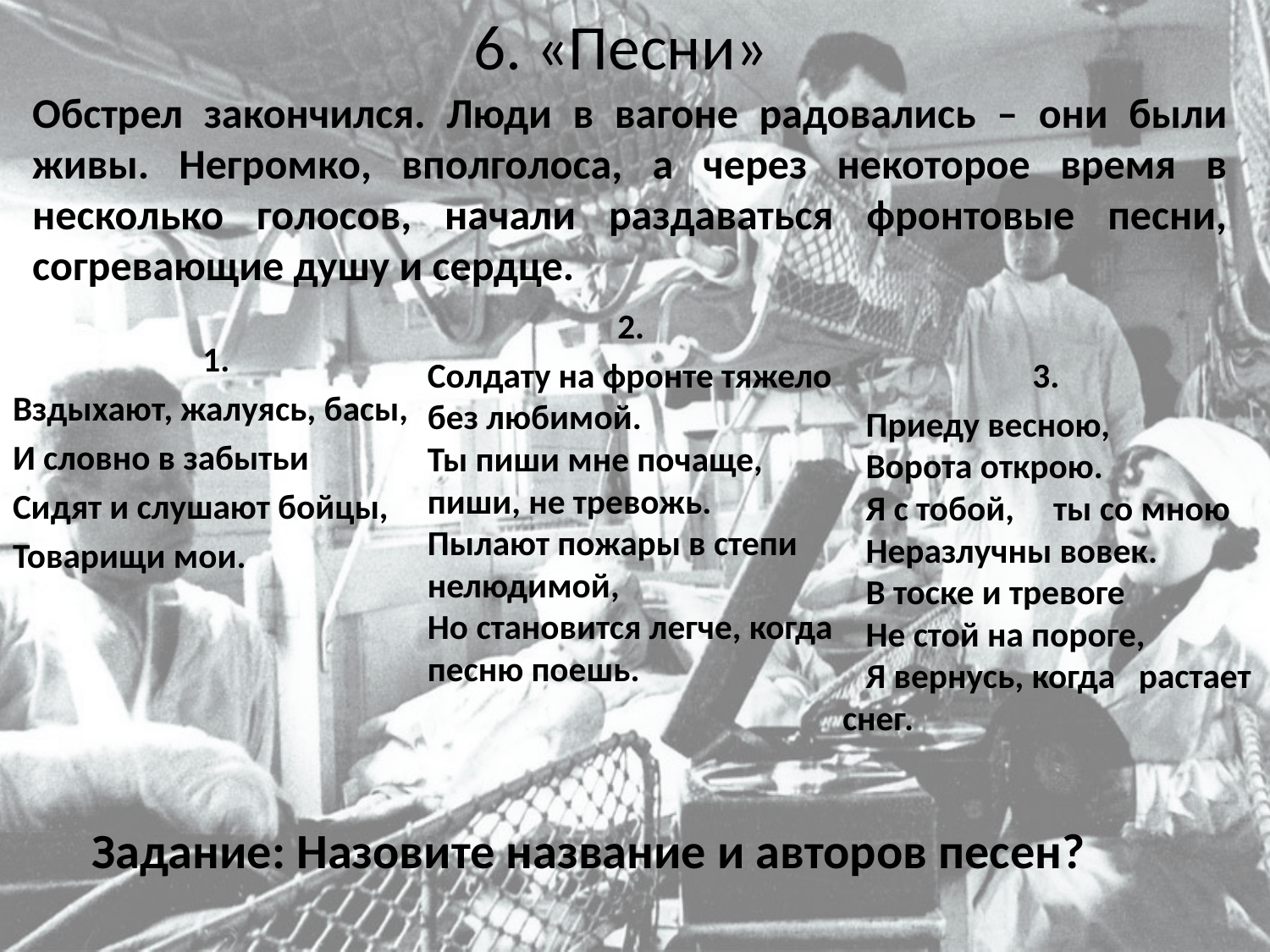

# 6. «Песни»
Обстрел закончился. Люди в вагоне радовались – они были живы. Негромко, вполголоса, а через некоторое время в несколько голосов, начали раздаваться фронтовые песни, согревающие душу и сердце.

1.
Вздыхают, жалуясь, басы,
И словно в забытьи
Сидят и слушают бойцы,
Товарищи мои.

2.
Солдату на фронте тяжело без любимой.
Ты пиши мне почаще, пиши, не тревожь.
Пылают пожары в степи нелюдимой,
Но становится легче, когда песню поешь.

3.
   Приеду весною,
   Ворота открою.
   Я с тобой,     ты со мною
   Неразлучны вовек.
   В тоске и тревоге
   Не стой на пороге,
   Я вернусь, когда   растает снег.
Задание: Назовите название и авторов песен?